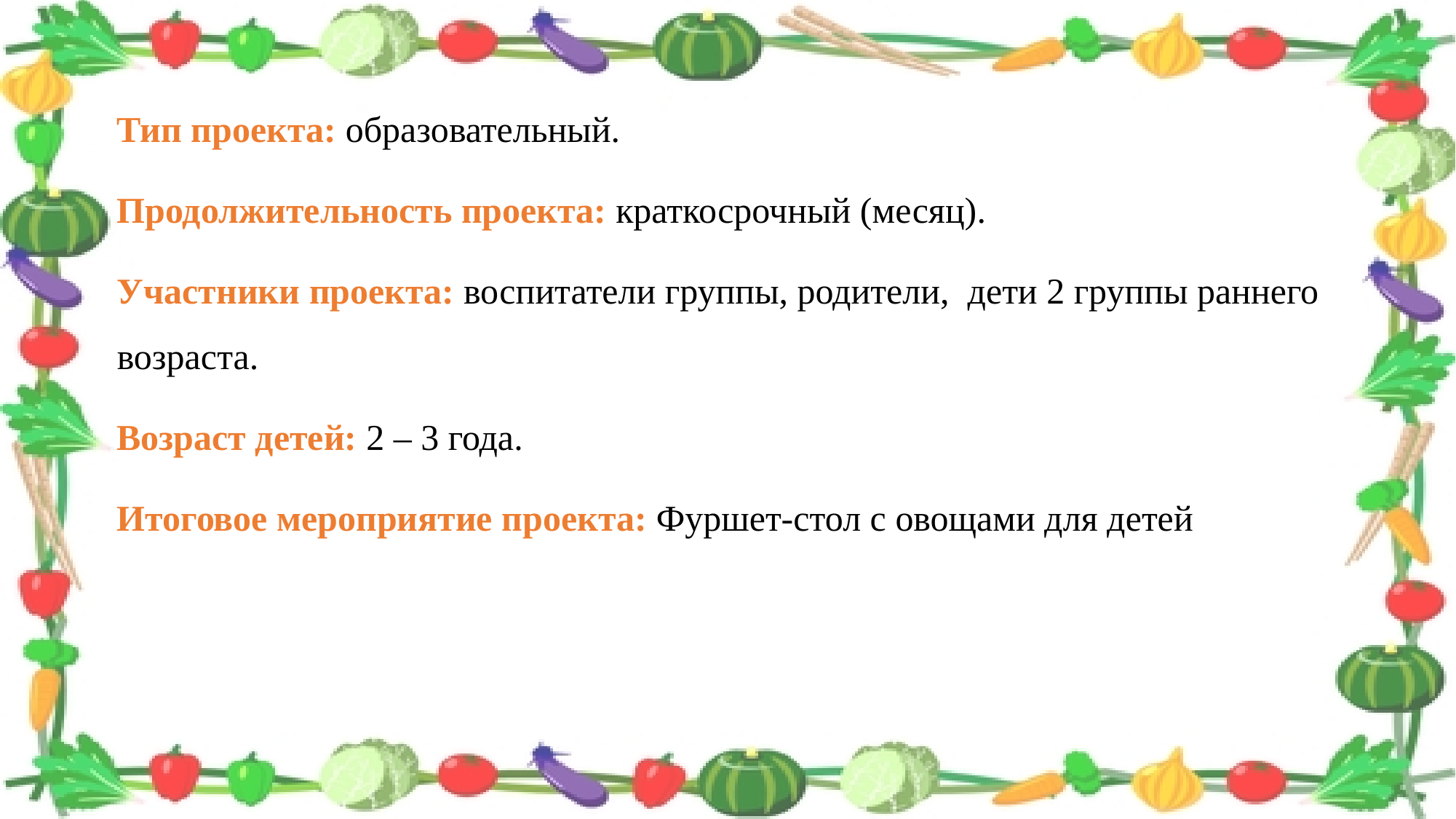

Тип проекта: образовательный.
Продолжительность проекта: краткосрочный (месяц).
Участники проекта: воспитатели группы, родители,  дети 2 группы раннего возраста.
Возраст детей: 2 – 3 года.
Итоговое мероприятие проекта: Фуршет-стол с овощами для детей